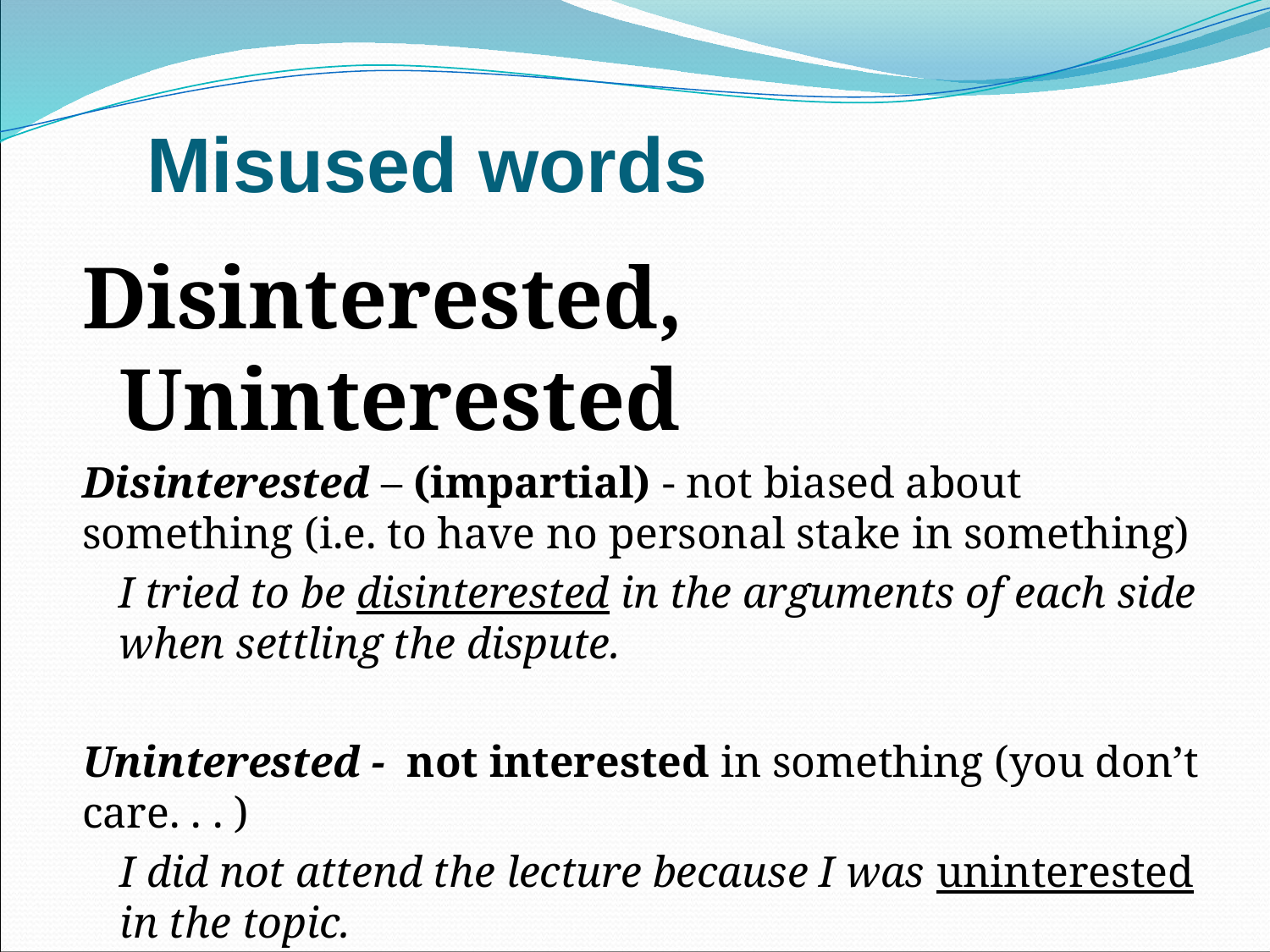

# Misused words
Disinterested, Uninterested
Disinterested – (impartial) - not biased about something (i.e. to have no personal stake in something)
I tried to be disinterested in the arguments of each side when settling the dispute.

Uninterested -  not interested in something (you don’t care. . . )
	I did not attend the lecture because I was uninterested in the topic.